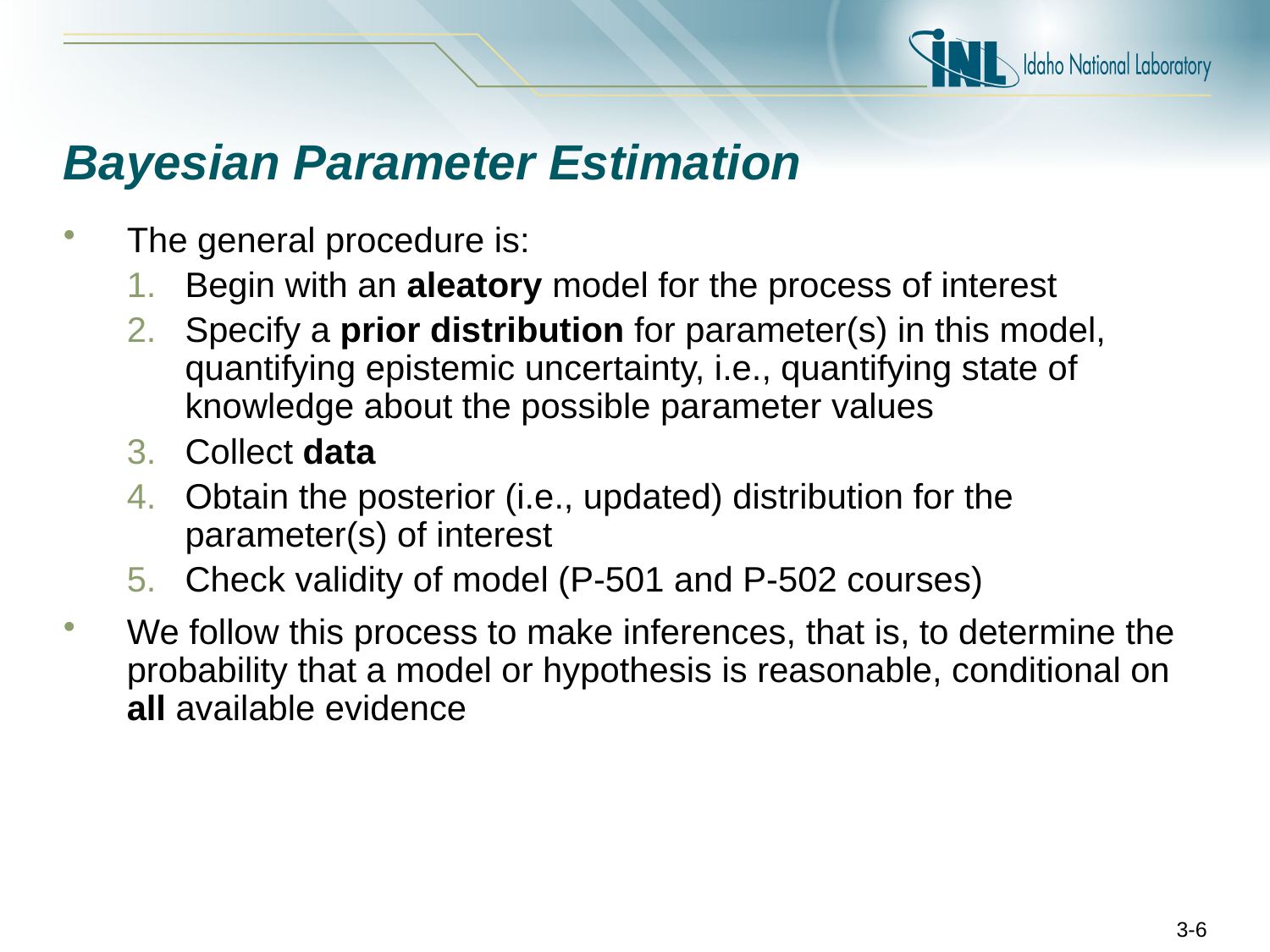

# Bayesian Parameter Estimation
The general procedure is:
Begin with an aleatory model for the process of interest
Specify a prior distribution for parameter(s) in this model, quantifying epistemic uncertainty, i.e., quantifying state of knowledge about the possible parameter values
Collect data
Obtain the posterior (i.e., updated) distribution for the parameter(s) of interest
Check validity of model (P-501 and P-502 courses)
We follow this process to make inferences, that is, to determine the probability that a model or hypothesis is reasonable, conditional on all available evidence
3-6